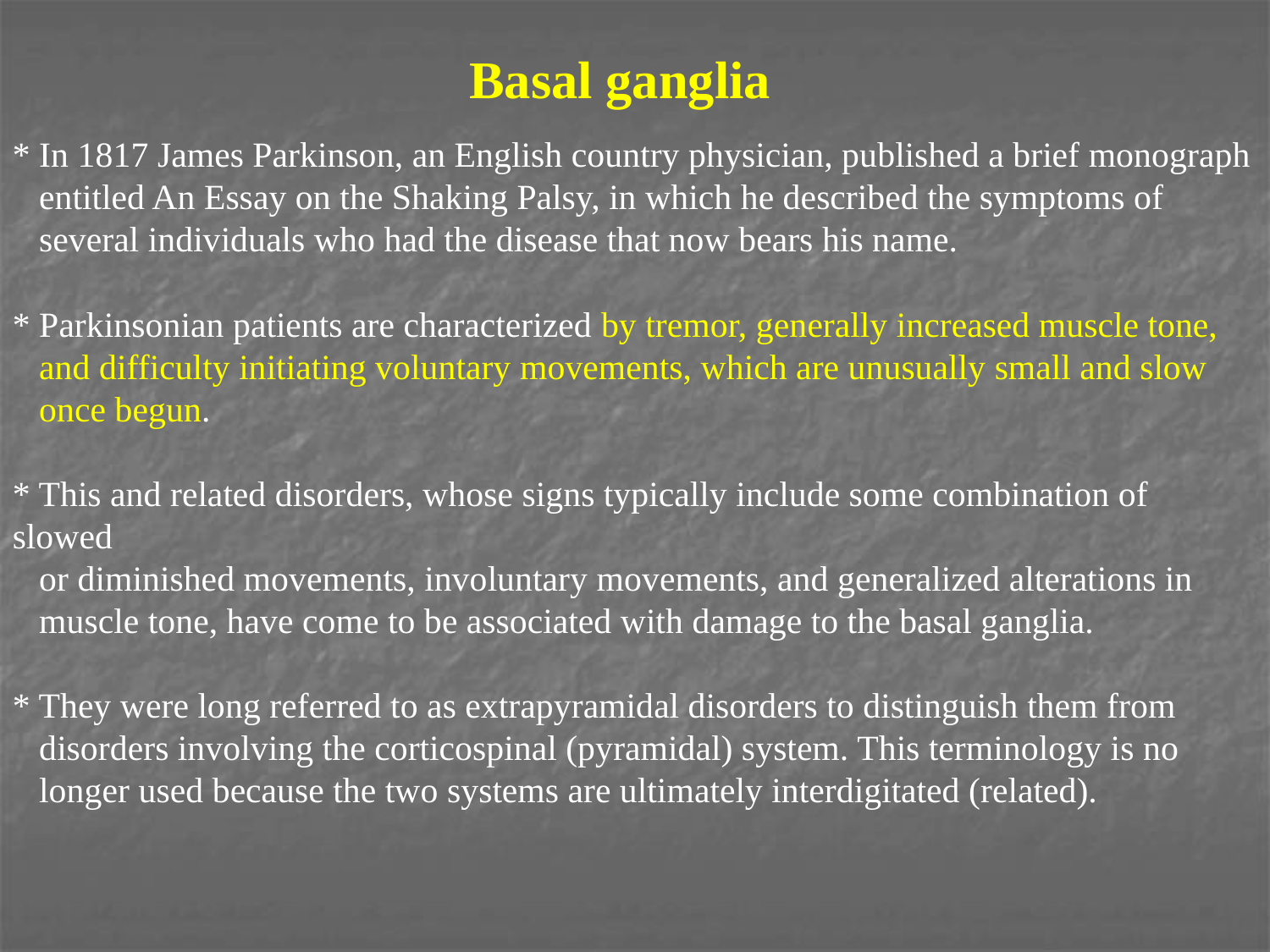

Basal ganglia
* In 1817 James Parkinson, an English country physician, published a brief monograph
   entitled An Essay on the Shaking Palsy, in which he described the symptoms of
   several individuals who had the disease that now bears his name.
* Parkinsonian patients are characterized by tremor, generally increased muscle tone,
   and difficulty initiating voluntary movements, which are unusually small and slow
   once begun.
* This and related disorders, whose signs typically include some combination of slowed
   or diminished movements, involuntary movements, and generalized alterations in
   muscle tone, have come to be associated with damage to the basal ganglia.
* They were long referred to as extrapyramidal disorders to distinguish them from
   disorders involving the corticospinal (pyramidal) system. This terminology is no
   longer used because the two systems are ultimately interdigitated (related).